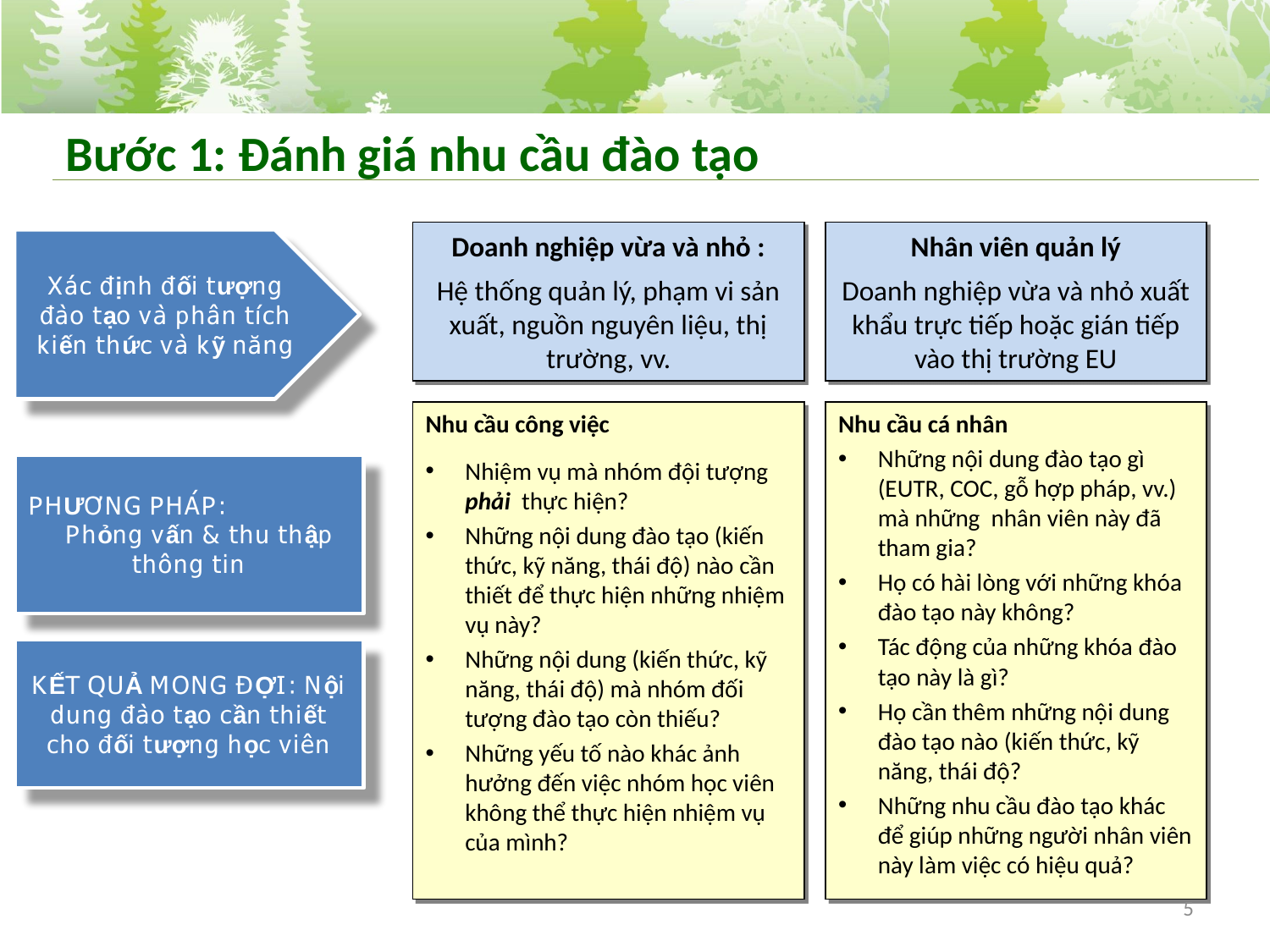

# Bước 1: Đánh giá nhu cầu đào tạo
Doanh nghiệp vừa và nhỏ :
Hệ thống quản lý, phạm vi sản xuất, nguồn nguyên liệu, thị trường, vv.
Nhân viên quản lý
Doanh nghiệp vừa và nhỏ xuất khẩu trực tiếp hoặc gián tiếp vào thị trường EU
Xác định đối tượng đào tạo và phân tích kiến thức và kỹ năng
Nhu cầu công việc
Nhiệm vụ mà nhóm đội tượng phải  thực hiện?
Những nội dung đào tạo (kiến thức, kỹ năng, thái độ) nào cần thiết để thực hiện những nhiệm vụ này?
Những nội dung (kiến thức, kỹ năng, thái độ) mà nhóm đối tượng đào tạo còn thiếu?
Những yếu tố nào khác ảnh hưởng đến việc nhóm học viên không thể thực hiện nhiệm vụ của mình?
Nhu cầu cá nhân
Những nội dung đào tạo gì (EUTR, COC, gỗ hợp pháp, vv.) mà những  nhân viên này đã tham gia?
Họ có hài lòng với những khóa đào tạo này không?
Tác động của những khóa đào tạo này là gì?
Họ cần thêm những nội dung đào tạo nào (kiến thức, kỹ năng, thái độ?
Những nhu cầu đào tạo khác để giúp những người nhân viên này làm việc có hiệu quả?

PHƯƠNG PHÁP:                     Phỏng vấn & thu thập thông tin
KẾT QUẢ MONG ĐỢI: Nội dung đào tạo cần thiết cho đối tượng học viên
5